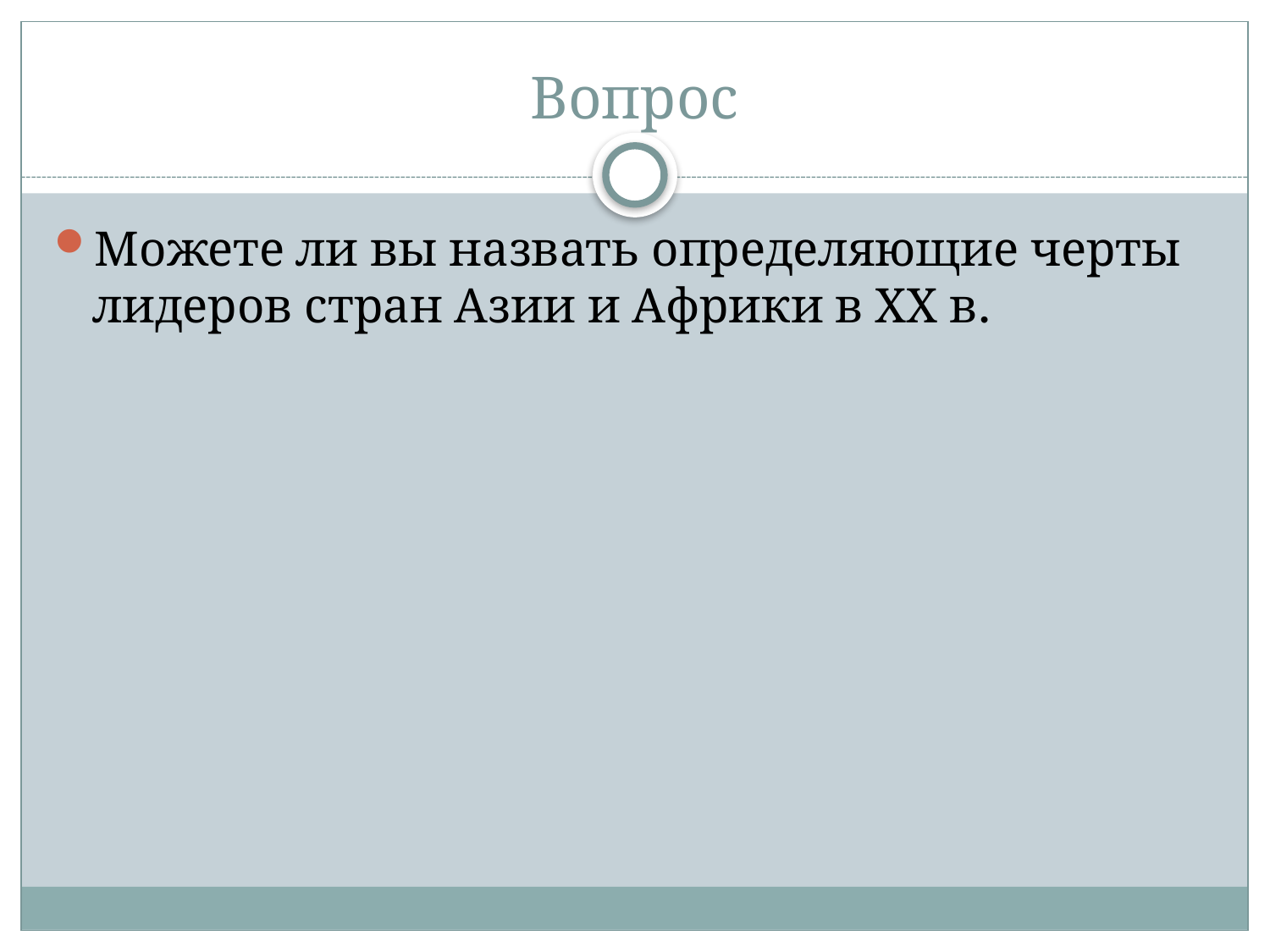

# Вопрос
Можете ли вы назвать определяющие черты лидеров стран Азии и Африки в ХХ в.